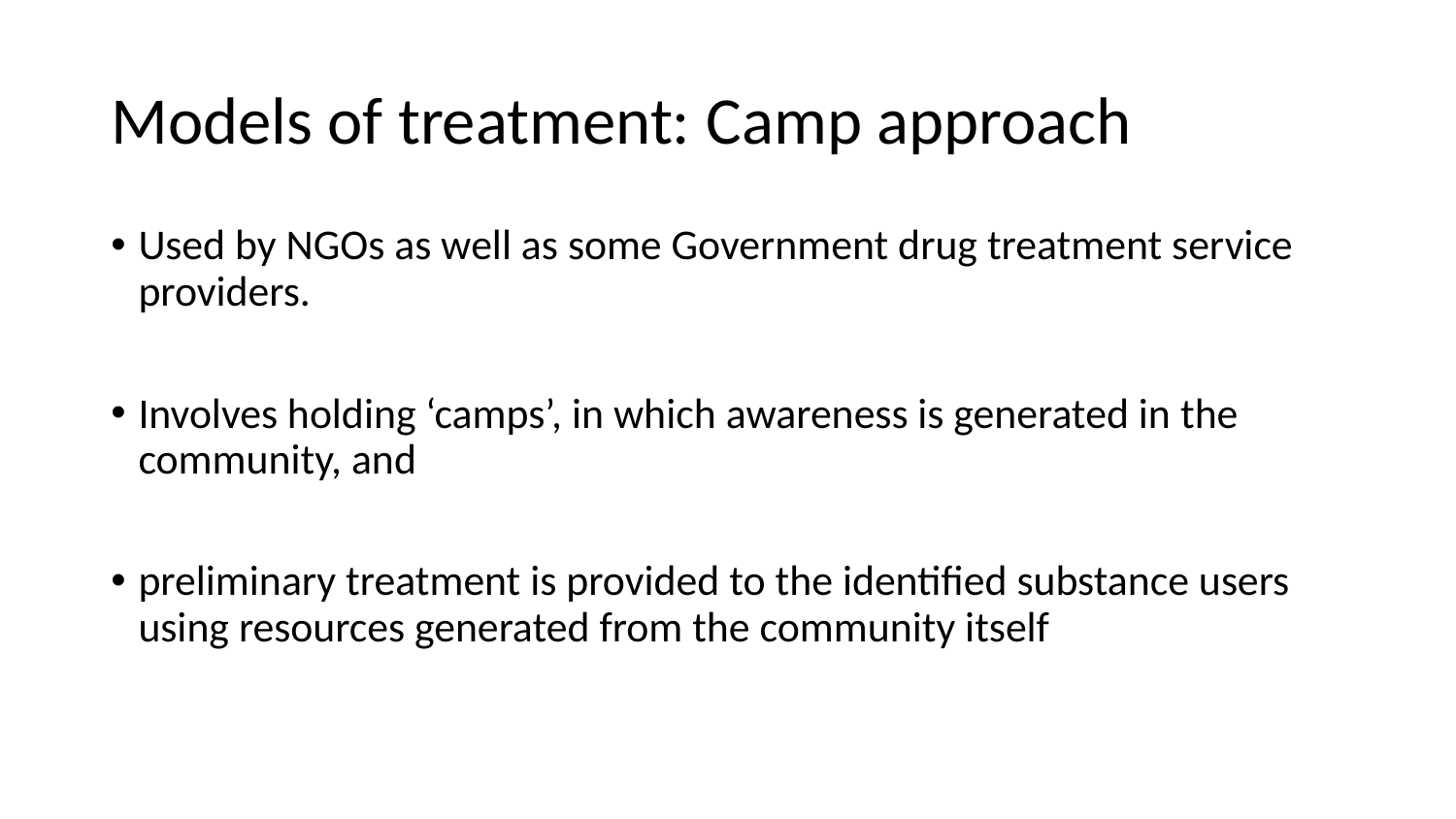

# Models of treatment: Camp approach
Used by NGOs as well as some Government drug treatment service providers.

Involves holding ‘camps’, in which awareness is generated in the community, and

preliminary treatment is provided to the identified substance users using resources generated from the community itself